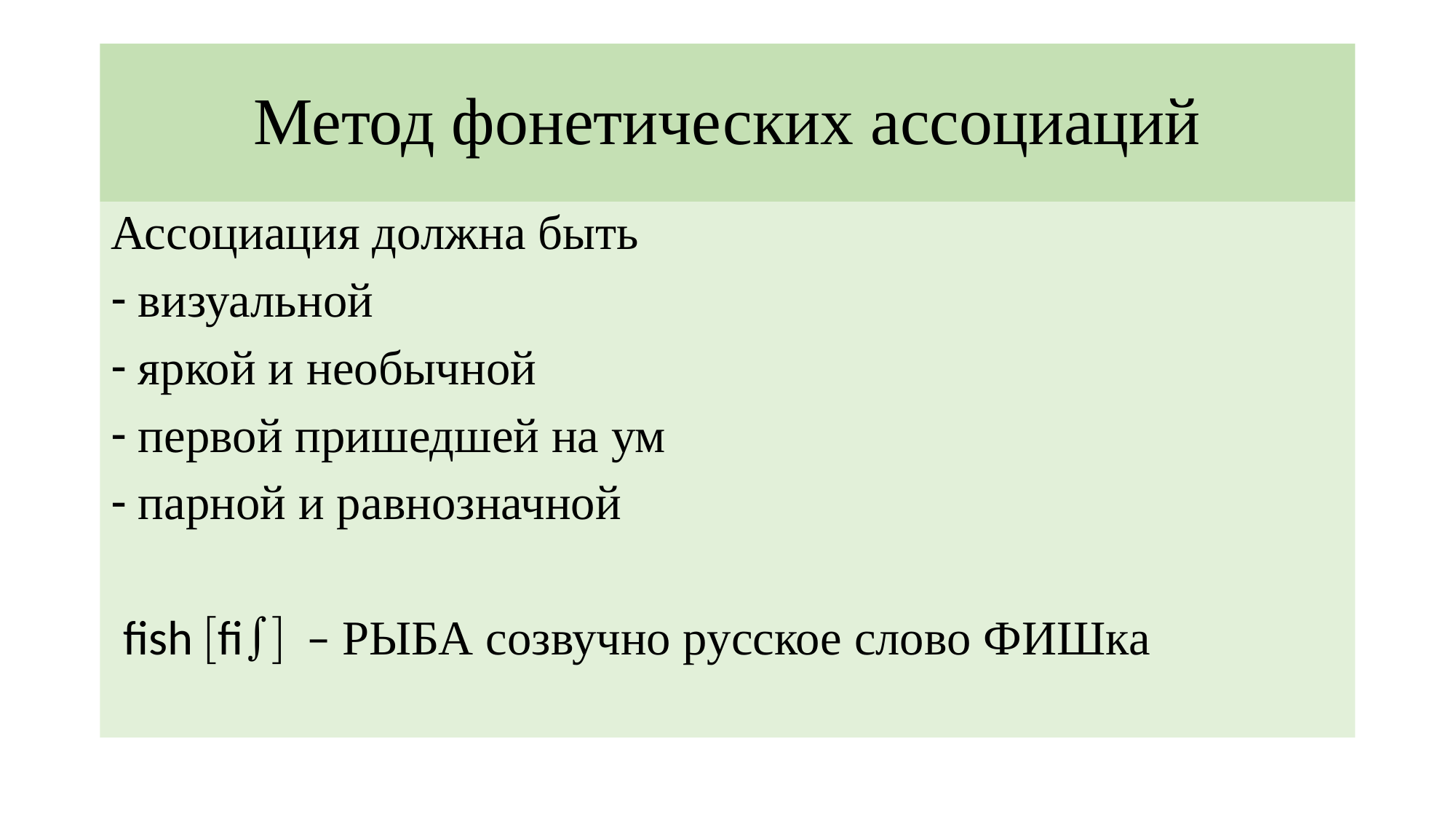

# Метод фонетических ассоциаций
Ассоциация должна быть
визуальной
яркой и необычной
первой пришедшей на ум
парной и равнозначной

 fish [fi∫]  – РЫБА созвучно русское слово ФИШка